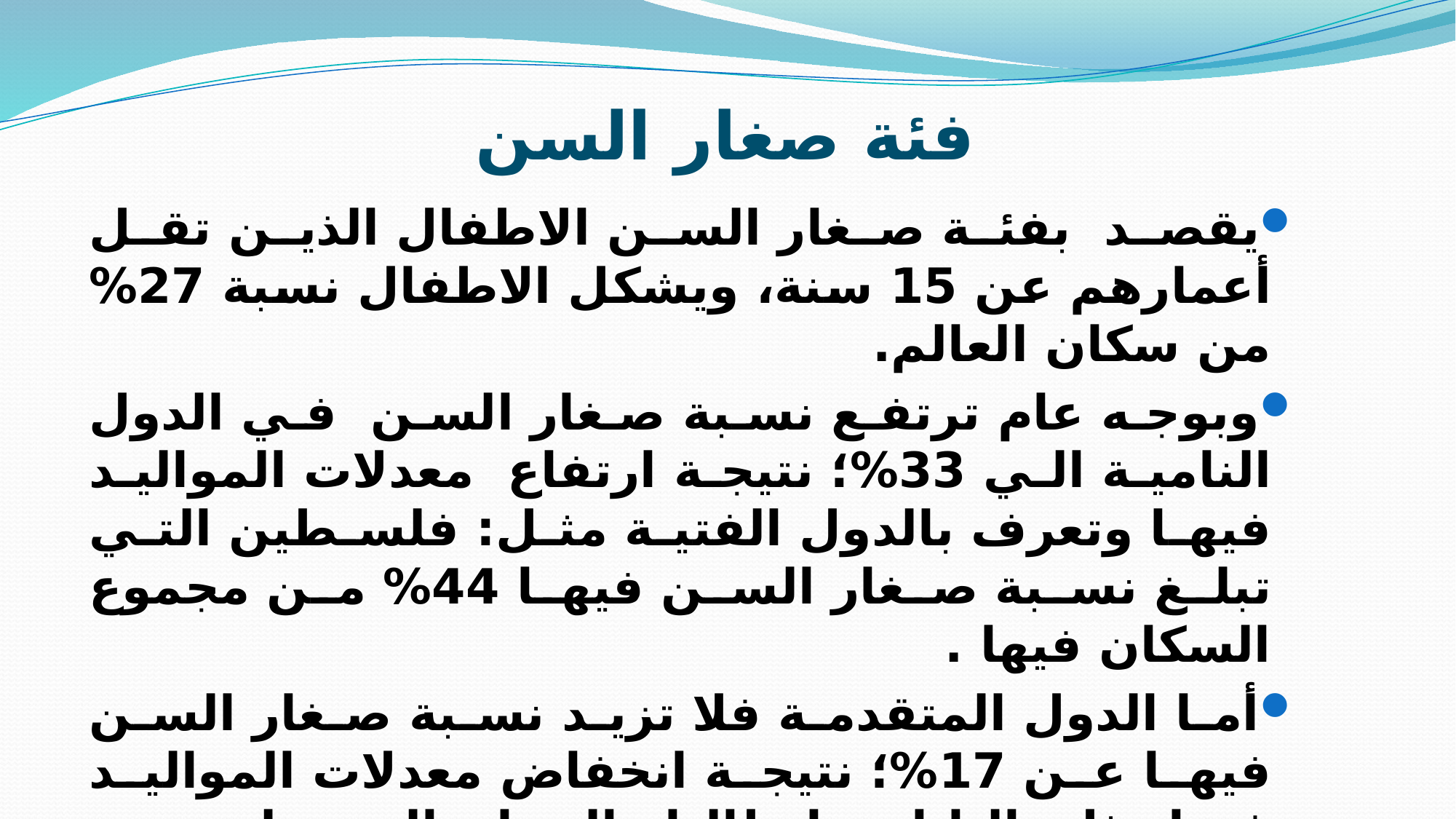

# فئة صغار السن
يقصد  بفئة صغار السن الاطفال الذين تقل أعمارهم عن 15 سنة، ويشكل الاطفال نسبة 27% من سكان العالم.
وبوجه عام ترتفع نسبة صغار السن  في الدول النامية الي 33%؛ نتيجة ارتفاع  معدلات المواليد فيها وتعرف بالدول الفتية مثل: فلسطين التي تبلغ نسبة صغار السن فيها 44% من مجموع السكان فيها .
أما الدول المتقدمة فلا تزيد نسبة صغار السن فيها عن 17%؛ نتيجة انخفاض معدلات المواليد فيها مثل: اليابان وايطاليا واليونان التي تبلغ نسبة صغار السن فيها 14% من مجموع السكان.